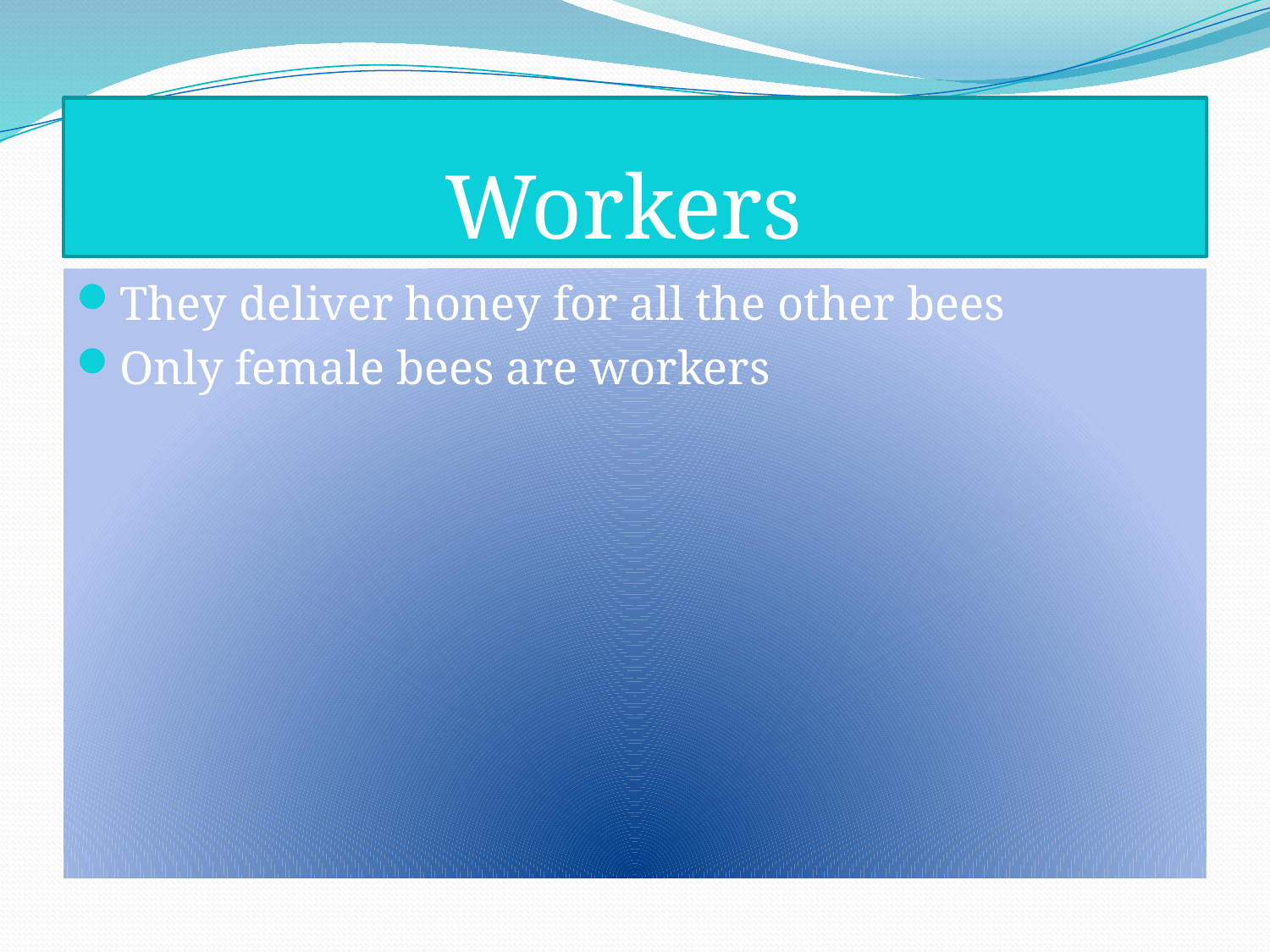

# Workers
They deliver honey for all the other bees
Only female bees are workers